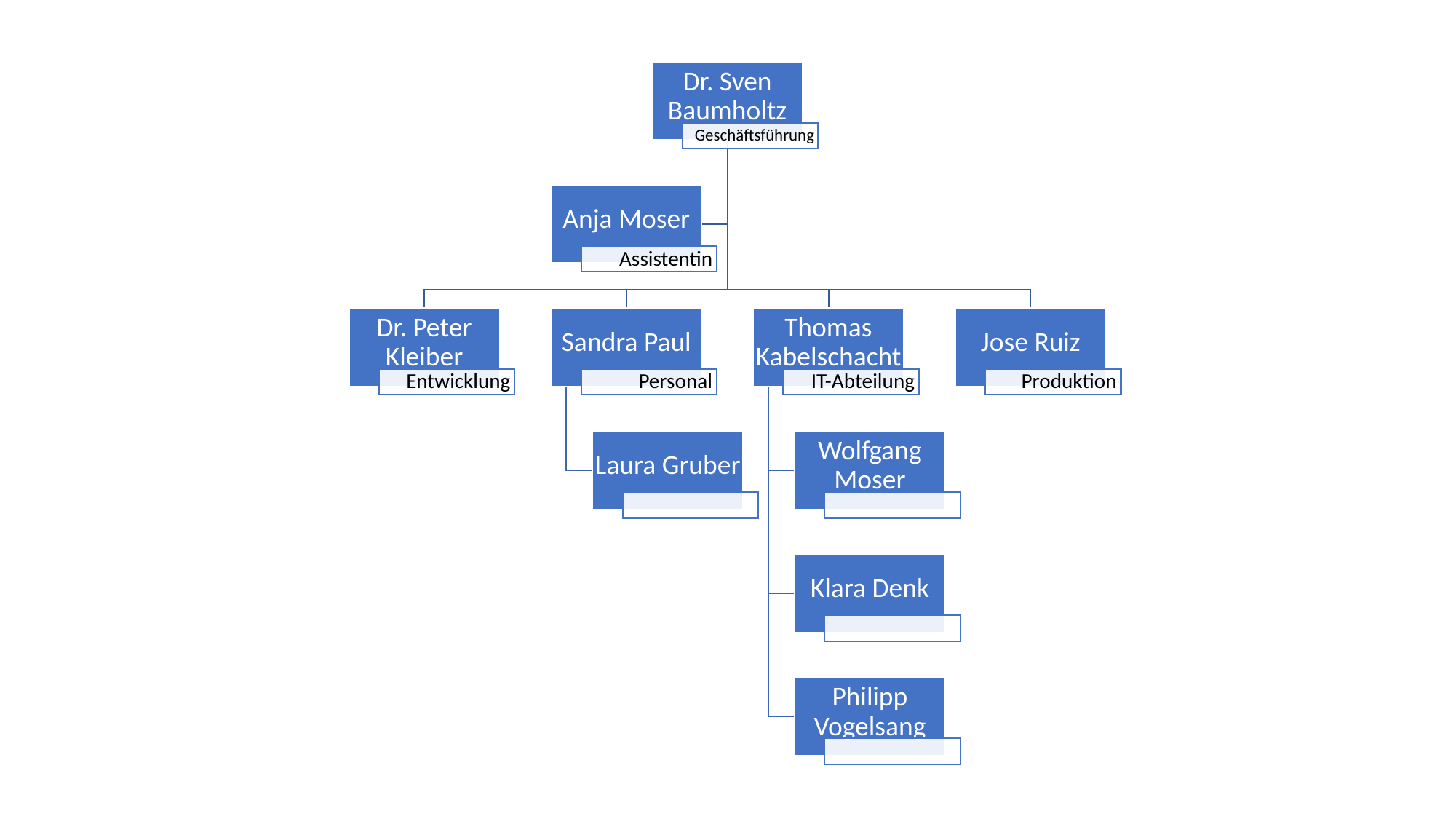

Dr. Sven Baumholtz
Geschäftsführung
Dr. Peter Kleiber
Entwicklung
Sandra Paul
Personal
Laura Gruber

Thomas Kabelschacht
IT-Abteilung
Wolfgang Moser

Klara Denk

Philipp Vogelsang

Jose Ruiz
Produktion
Anja Moser
Assistentin